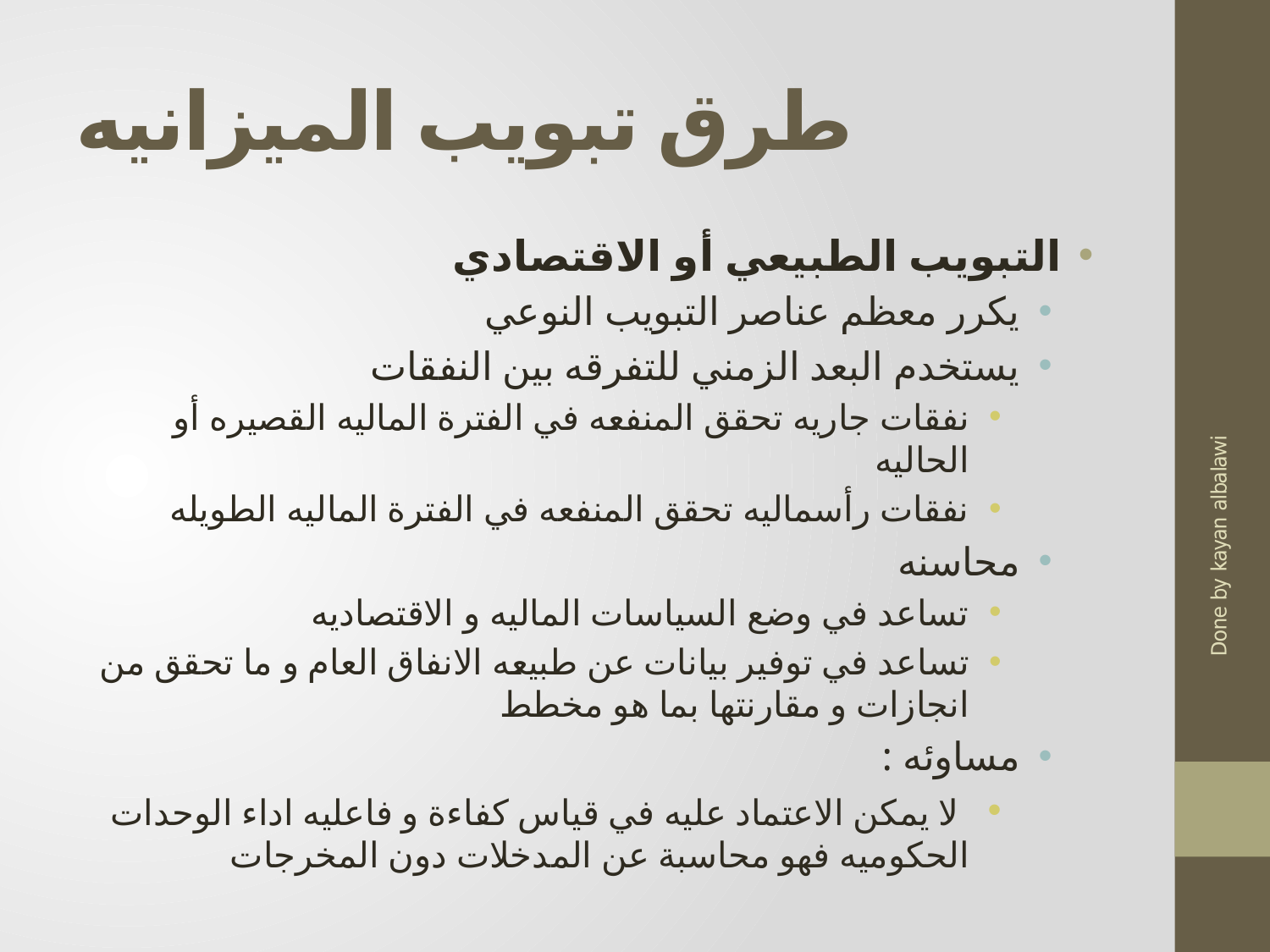

# طرق تبويب الميزانيه
التبويب الطبيعي أو الاقتصادي
يكرر معظم عناصر التبويب النوعي
يستخدم البعد الزمني للتفرقه بين النفقات
نفقات جاريه تحقق المنفعه في الفترة الماليه القصيره أو الحاليه
نفقات رأسماليه تحقق المنفعه في الفترة الماليه الطويله
محاسنه
تساعد في وضع السياسات الماليه و الاقتصاديه
تساعد في توفير بيانات عن طبيعه الانفاق العام و ما تحقق من انجازات و مقارنتها بما هو مخطط
مساوئه :
 لا يمكن الاعتماد عليه في قياس كفاءة و فاعليه اداء الوحدات الحكوميه فهو محاسبة عن المدخلات دون المخرجات

Done by kayan albalawi